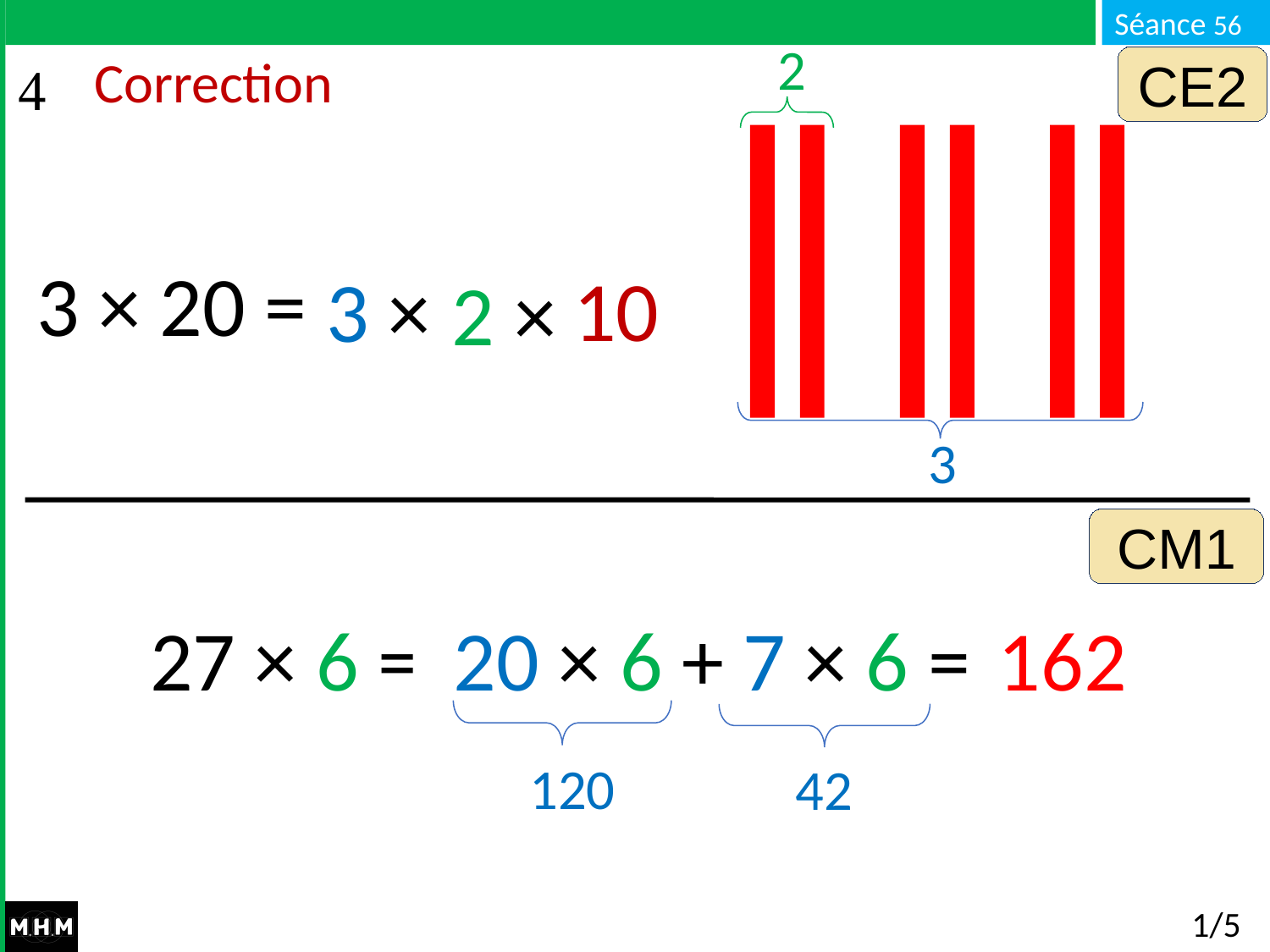

2

CE2
Correction

3 × 20 =
10
3 ×
2 ×

3

CM1
27 × 6 = …
20 × 6 + 7 × 6 = …
162

120

42
# 1/5